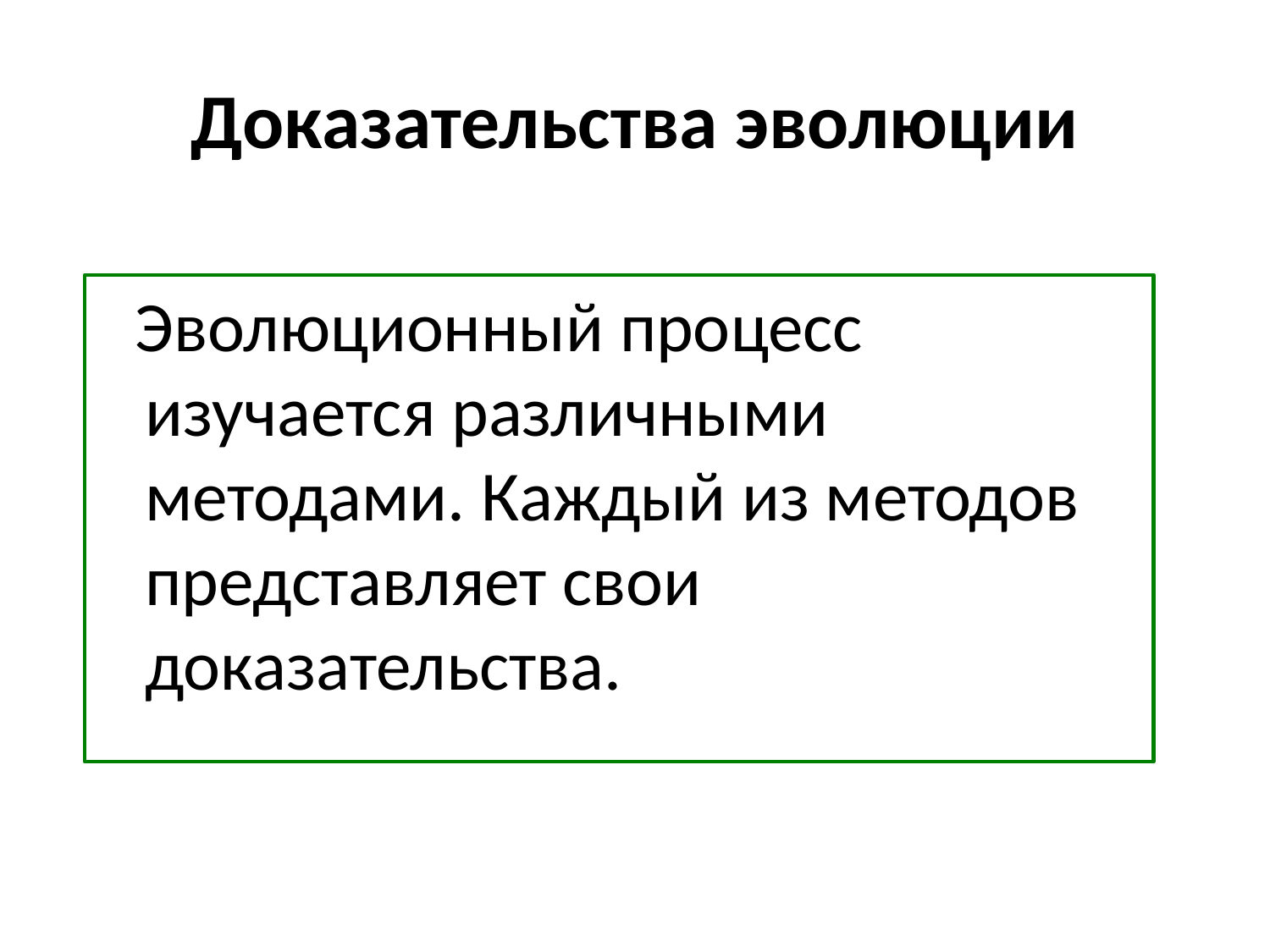

# Доказательства эволюции
   Эволюционный процесс изучается различными методами. Каждый из методов представляет свои доказательства.